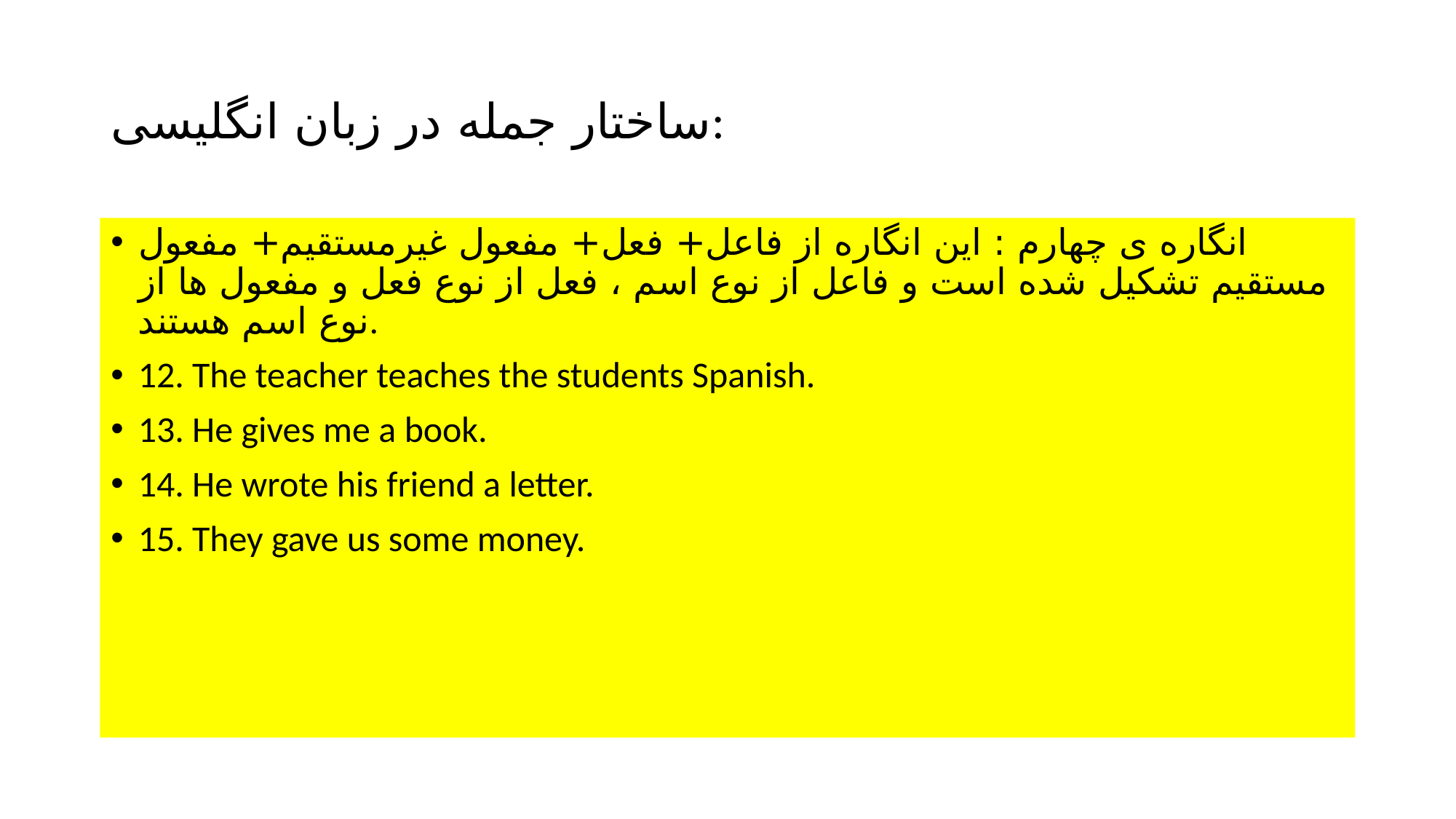

# ساختار جمله در زبان انگلیسی:
انگاره ی چهارم : این انگاره از فاعل+ فعل+ مفعول غیرمستقیم+ مفعول مستقیم تشکیل شده است و فاعل از نوع اسم ، فعل از نوع فعل و مفعول ها از نوع اسم هستند.
12. The teacher teaches the students Spanish.
13. He gives me a book.
14. He wrote his friend a letter.
15. They gave us some money.